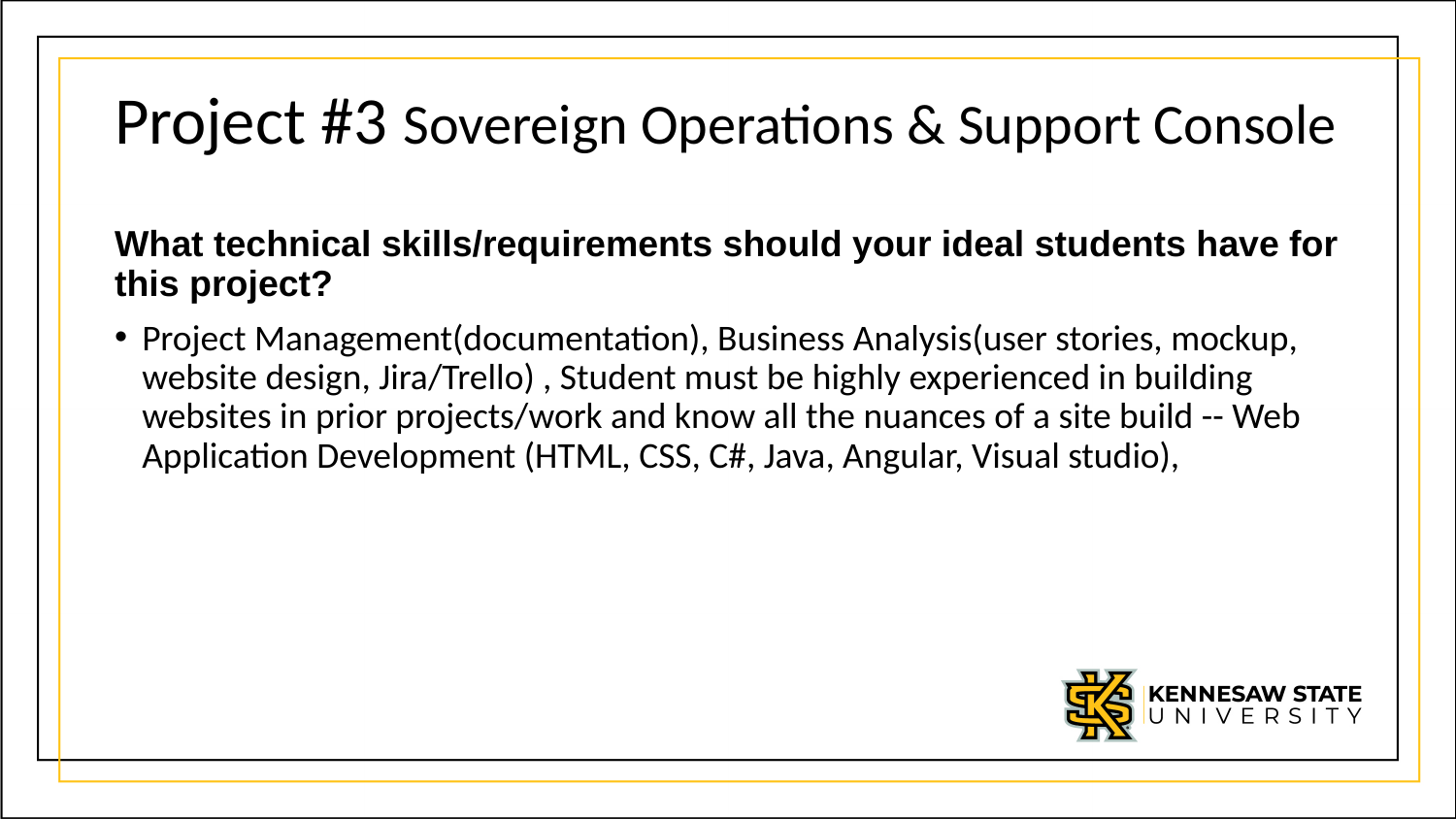

# Project #3 Sovereign Operations & Support Console
What technical skills/requirements should your ideal students have for this project?
Project Management(documentation), Business Analysis(user stories, mockup, website design, Jira/Trello) , Student must be highly experienced in building websites in prior projects/work and know all the nuances of a site build -- Web Application Development (HTML, CSS, C#, Java, Angular, Visual studio),